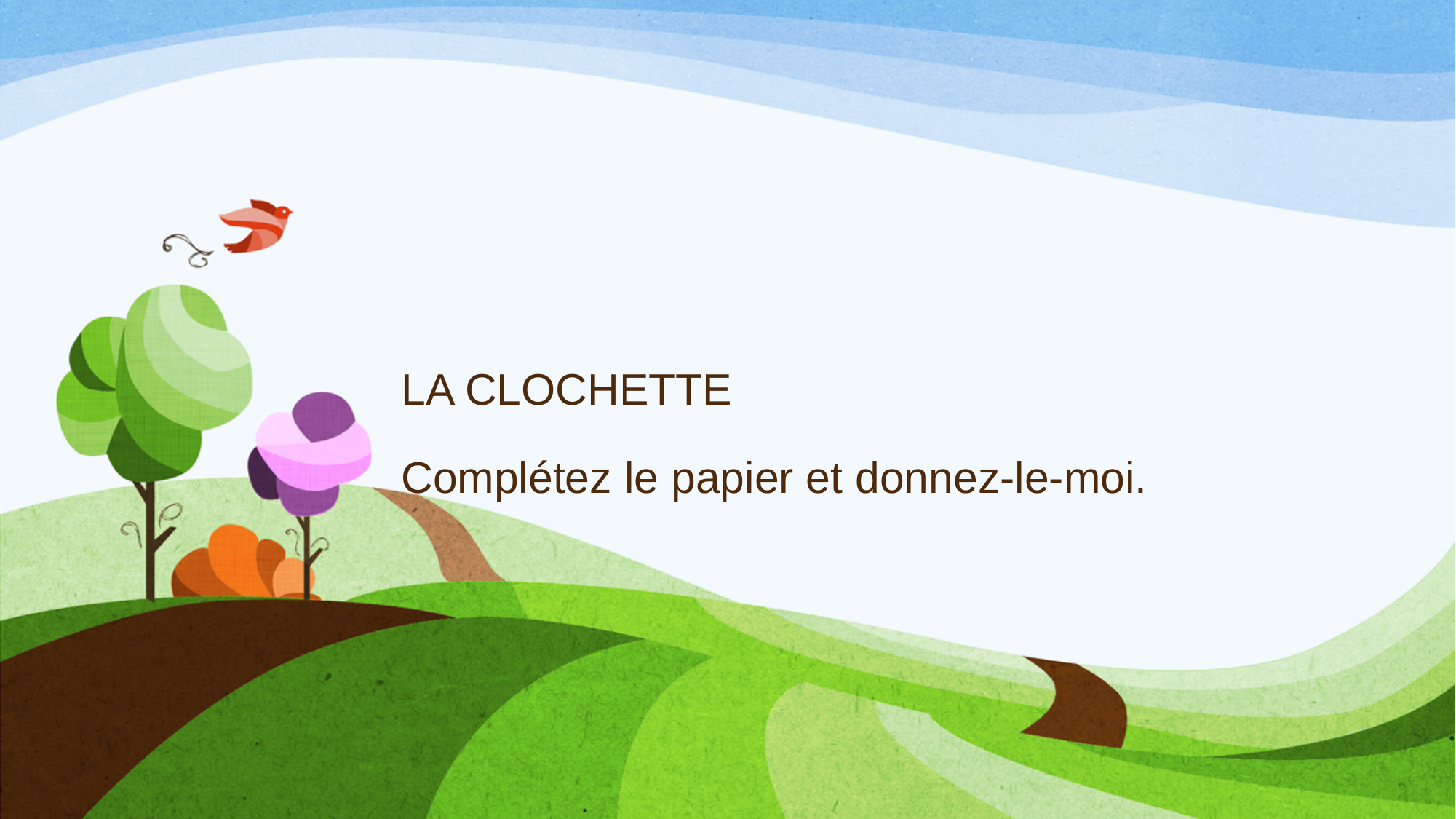

# LA CLOCHETTE Complétez le papier et donnez-le-moi.